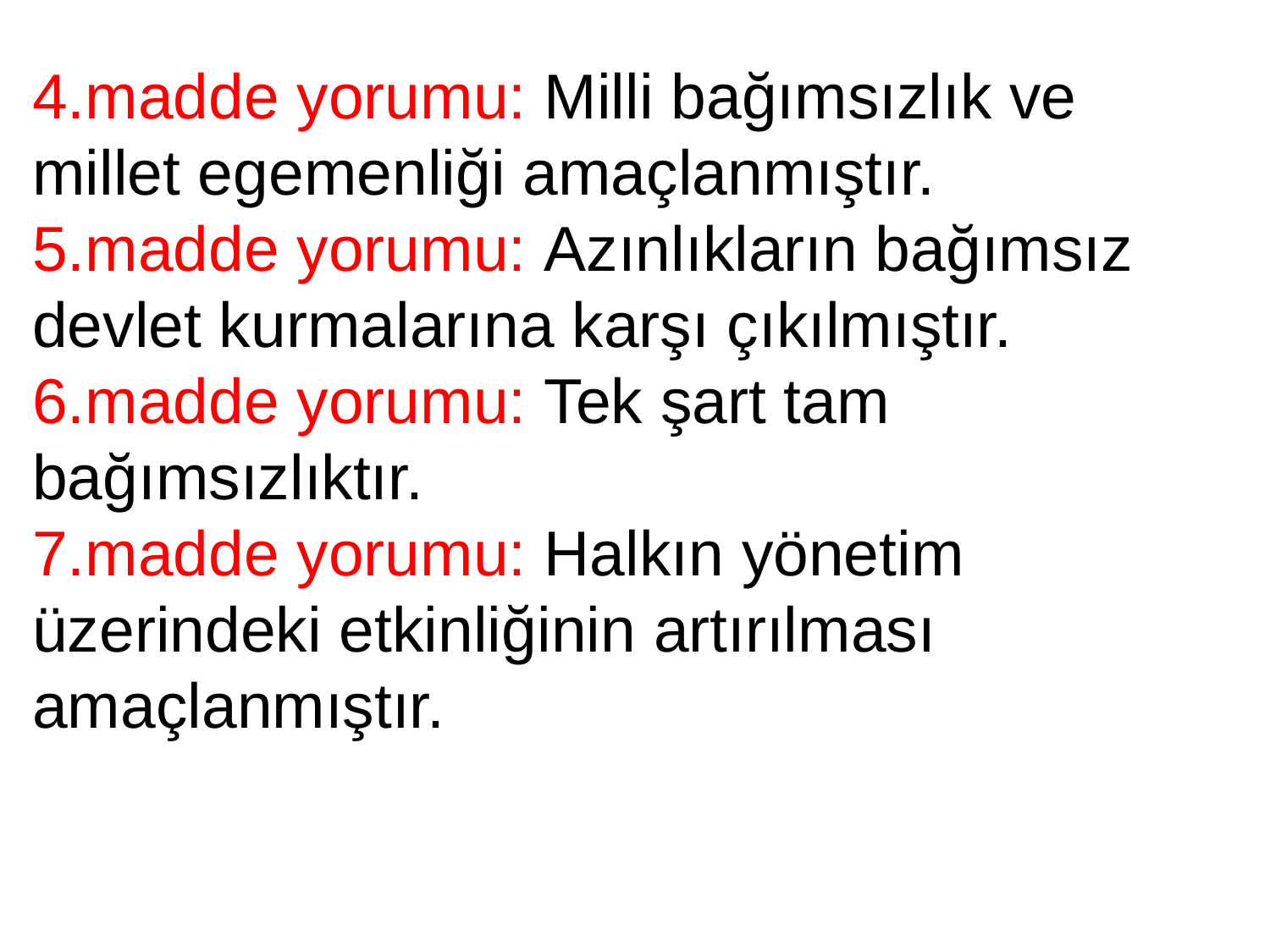

4.madde yorumu: Milli bağımsızlık ve millet egemenliği amaçlanmıştır.
5.madde yorumu: Azınlıkların bağımsız devlet kurmalarına karşı çıkılmıştır.
6.madde yorumu: Tek şart tam bağımsızlıktır.
7.madde yorumu: Halkın yönetim üzerindeki etkinliğinin artırılması amaçlanmıştır.